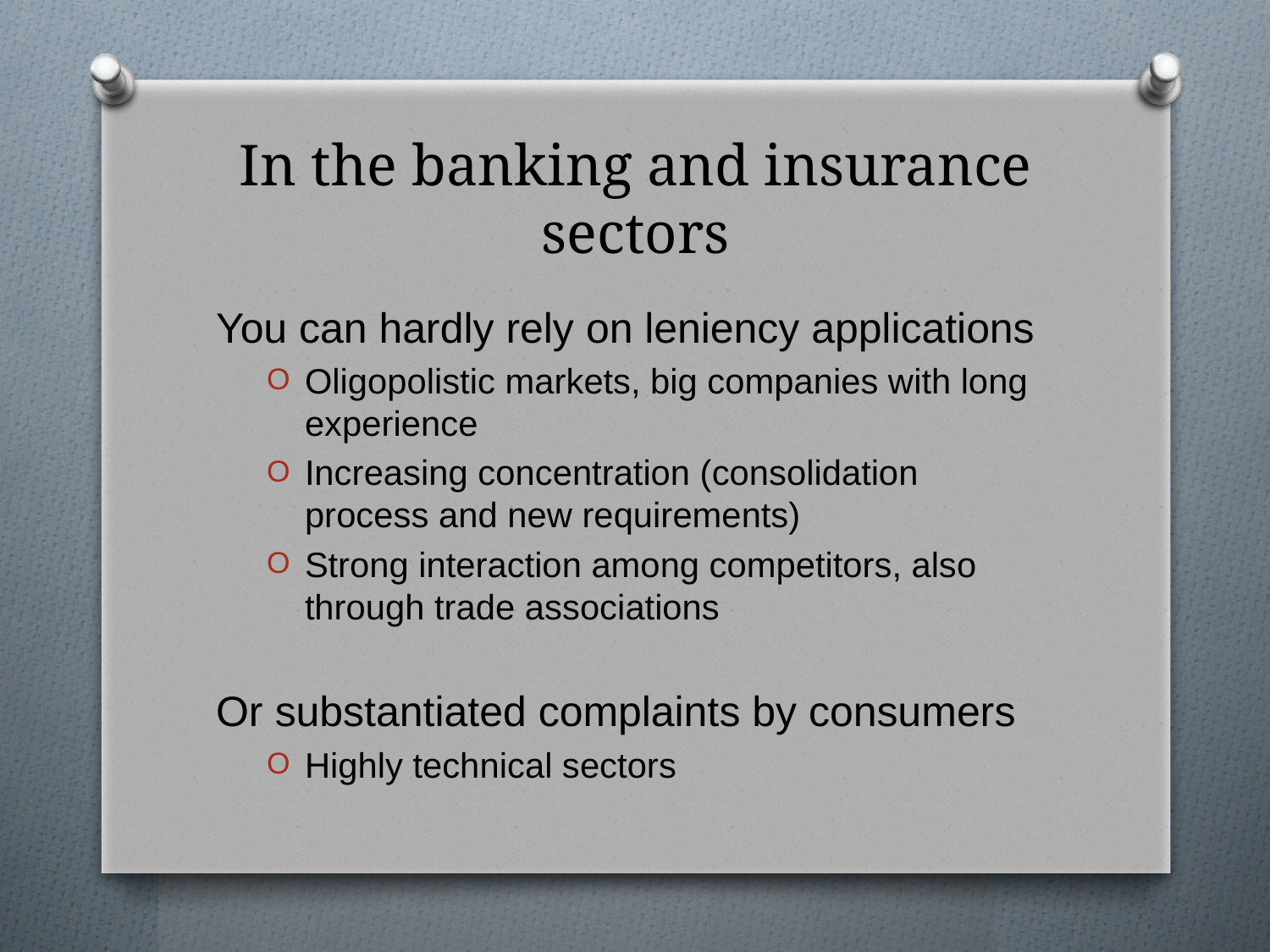

# In the banking and insurance sectors
You can hardly rely on leniency applications
Oligopolistic markets, big companies with long experience
Increasing concentration (consolidation process and new requirements)
Strong interaction among competitors, also through trade associations

Or substantiated complaints by consumers
Highly technical sectors